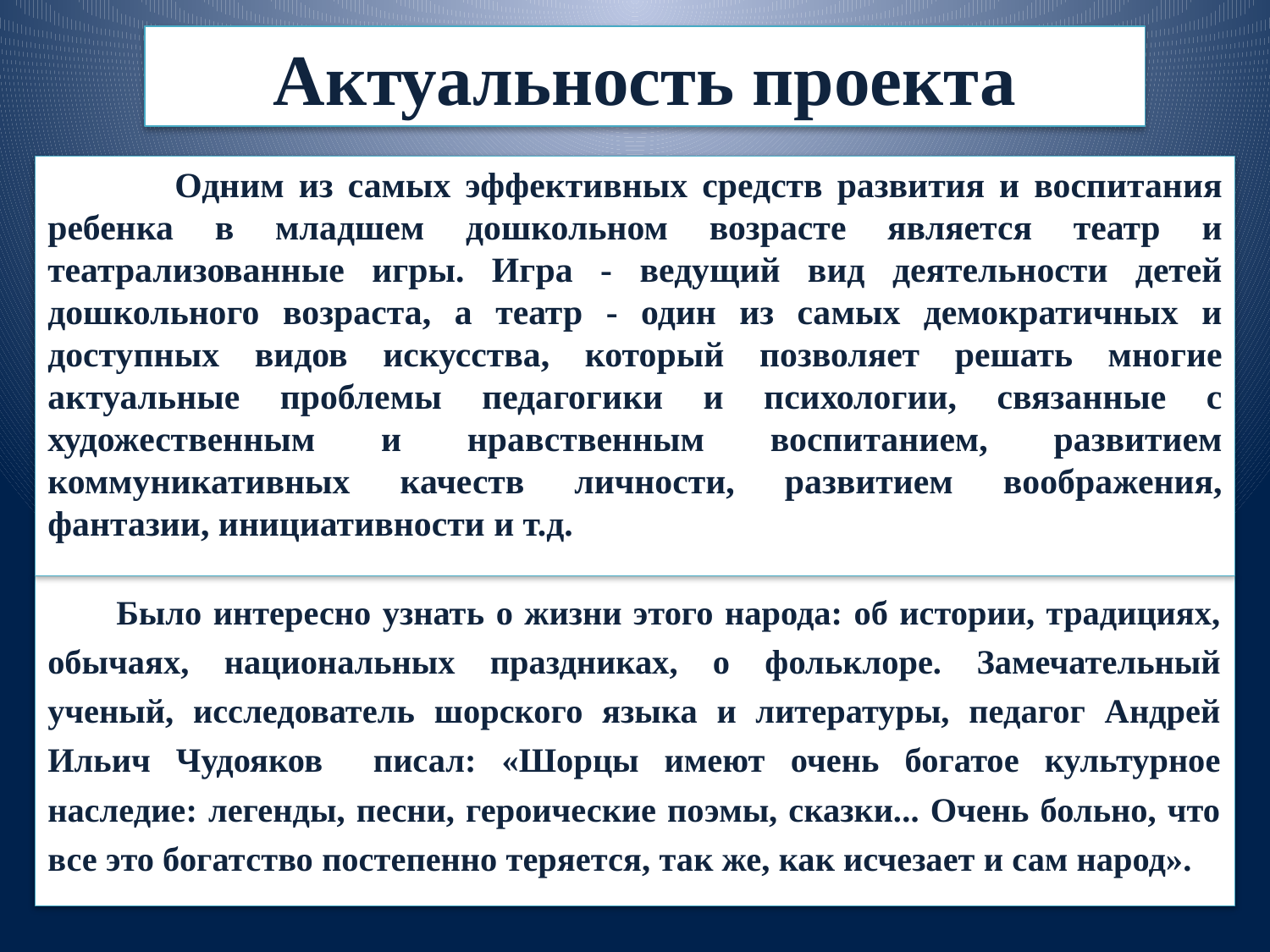

# Актуальность проекта
	Одним из самых эффективных средств развития и воспитания ребенка в младшем дошкольном возрасте является театр и театрализованные игры. Игра - ведущий вид деятельности детей дошкольного возраста, а театр - один из самых демократичных и доступных видов искусства, который позволяет решать многие актуальные проблемы педагогики и психологии, связанные с художественным и нравственным воспитанием, развитием коммуникативных качеств личности, развитием воображения, фантазии, инициативности и т.д.
	Было интересно узнать о жизни этого народа: об истории, традициях, обычаях, национальных праздниках, о фольклоре. Замечательный ученый, исследователь шорского языка и литературы, педагог Андрей Ильич Чудояков  писал: «Шорцы имеют очень богатое культурное наследие: легенды, песни, героические поэмы, сказки... Очень больно, что все это богатство постепенно теряется, так же, как исчезает и сам народ».